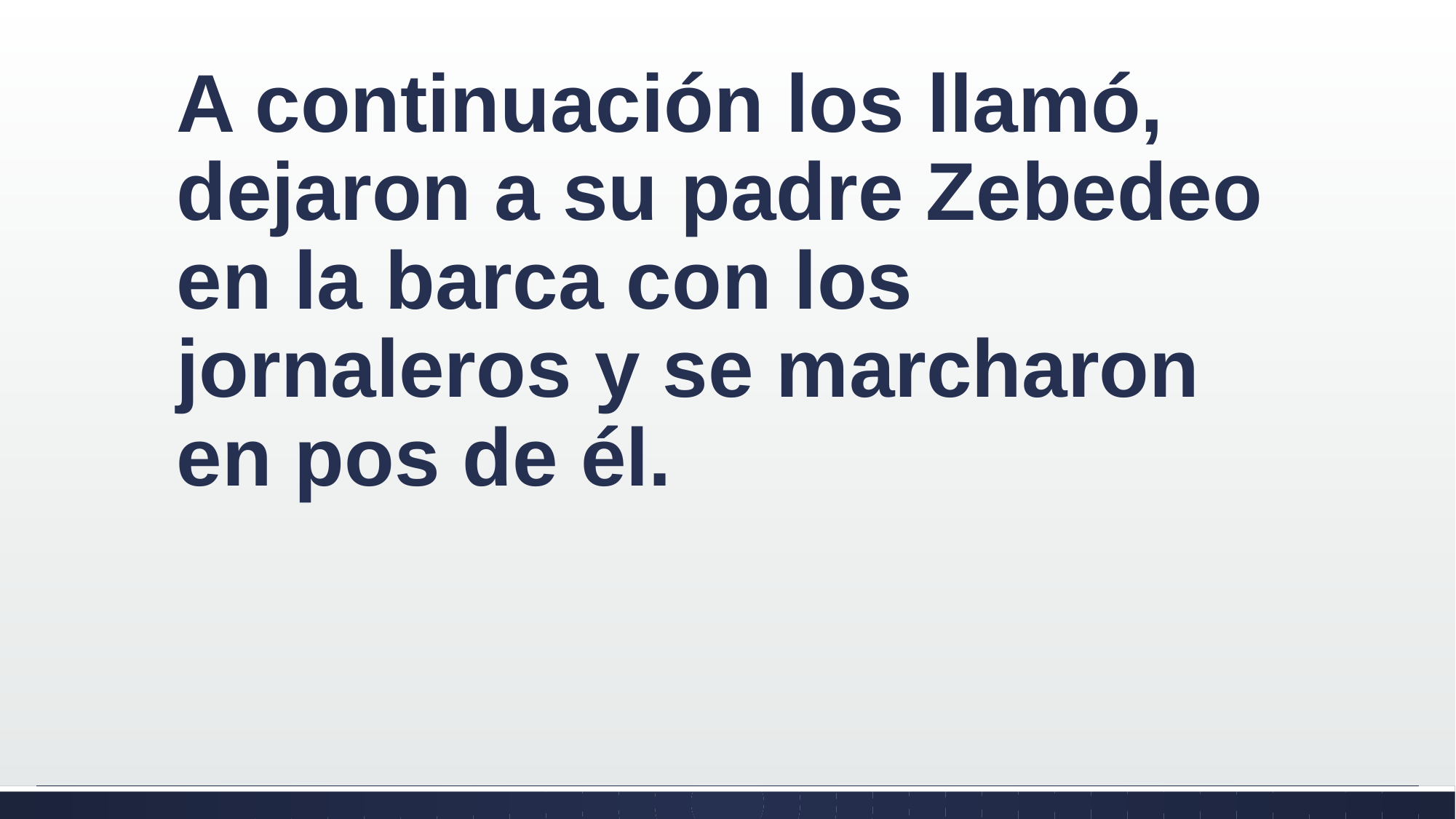

#
A continuación los llamó, dejaron a su padre Zebedeo en la barca con los jornaleros y se marcharon en pos de él.